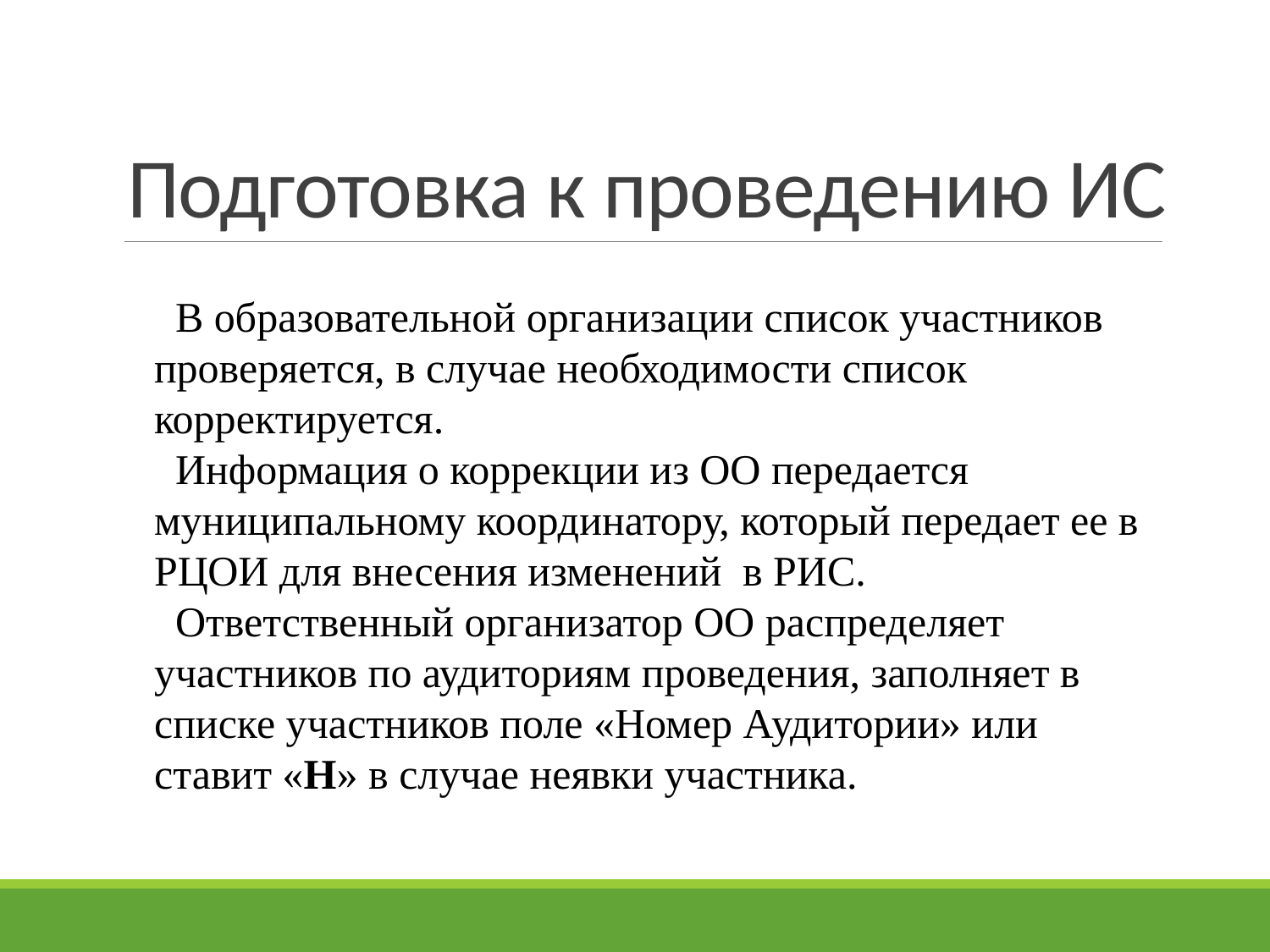

# Подготовка к проведению ИС
  В образовательной организации список участников проверяется, в случае необходимости список корректируется.
  Информация о коррекции из ОО передается муниципальному координатору, который передает ее в РЦОИ для внесения изменений  в РИС.
  Ответственный организатор ОО распределяет участников по аудиториям проведения, заполняет в списке участников поле «Номер Аудитории» или  ставит «Н» в случае неявки участника.